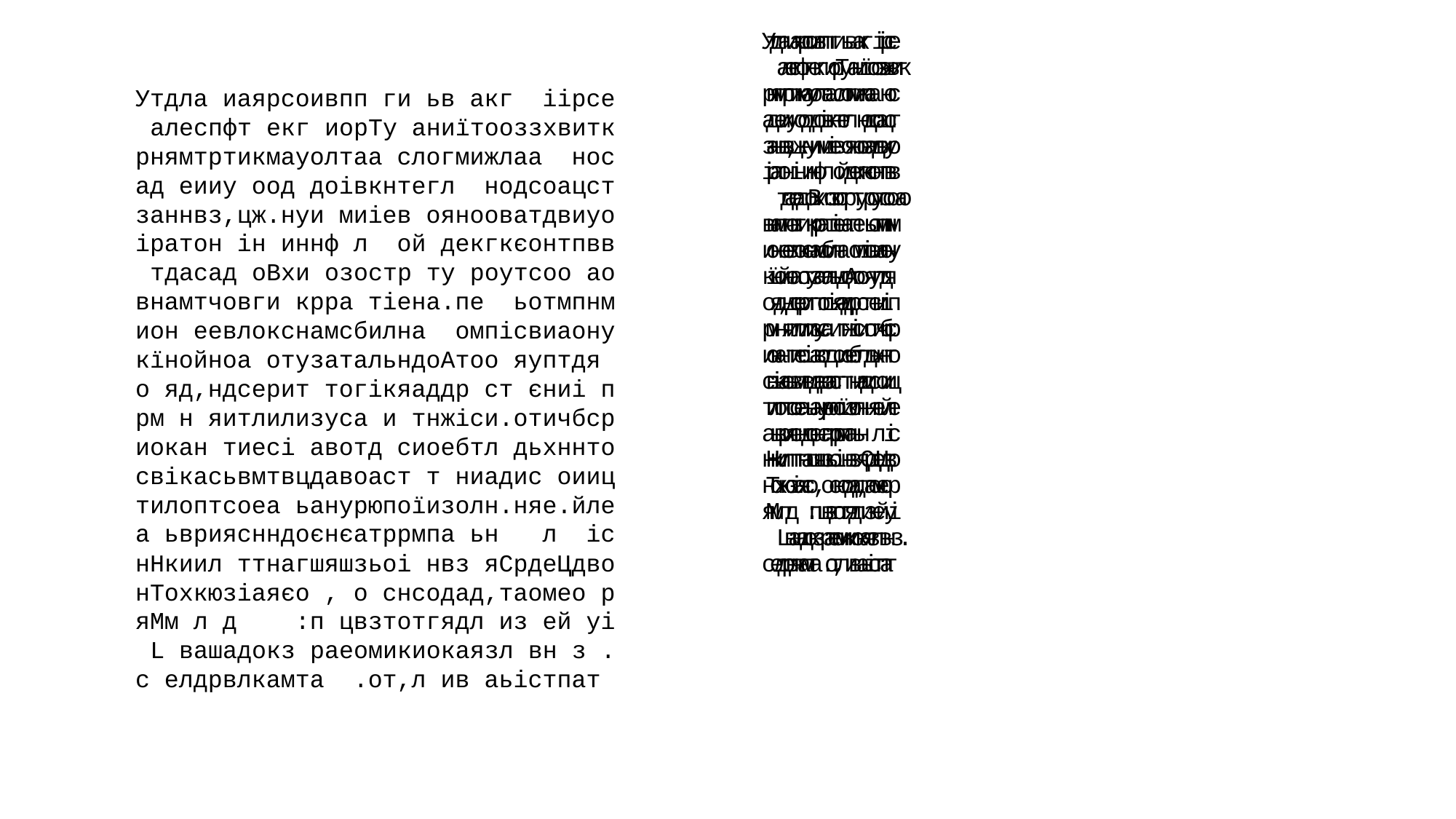

Утдла иаярсоивпп ги ьв акг  іірсе
 алеспфт екг иорТу аниїтооззхвитк
рнямтртикмауолтаа слогмижлаа  нос
ад еииу оод доівкнтегл  нодсоацст
заннвз,цж.нуи миіев оянооватдвиуо
іратон ін иннф л  ой декгкєонтпвв
 тдасад оВхи озостр ту роутсоо ао
внамтчовги крра тіена.пе  ьотмпнм
ион еевлокснамсбилна  омпісвиаону
кїнойноа отузатальндоАтоо яуптдя
о яд,ндсерит тогікяаддр ст єниі п
рм н яитлилизуса и тнжіси.отичбср
иокан тиесі авотд сиоебтл дьхннто
свікасьвмтвцдавоаст т ниадис оииц
тилоптсоеа ьанурюпоїизолн.няе.йле
а ьврияснндоєнєатррмпа ьн   л  іс
нHкиил ттнагшяшзьоі нвз яСрдеЦдво
нTохкюзіаяєо , о снсодад,таомео р
яMм л д    :п цвзтотгядл из ей уі
 L вашадокз раеомикиокаязл вн з .
с елдрвлкамта  .от,л ив аьістпат
Утдла иаярсоивпп ги ьв акг  іірсе
 алеспфт екг иорТу аниїтооззхвитк
рнямтртикмауолтаа слогмижлаа  нос
ад еииу оод доівкнтегл  нодсоацст
заннвз,цж.нуи миіев оянооватдвиуо
іратон ін иннф л  ой декгкєонтпвв
 тдасад оВхи озостр ту роутсоо ао
внамтчовги крра тіена.пе  ьотмпнм
ион еевлокснамсбилна  омпісвиаону
кїнойноа отузатальндоАтоо яуптдя
о яд,ндсерит тогікяаддр ст єниі п
рм н яитлилизуса и тнжіси.отичбср
иокан тиесі авотд сиоебтл дьхннто
свікасьвмтвцдавоаст т ниадис оииц
тилоптсоеа ьанурюпоїизолн.няе.йле
а ьврияснндоєнєатррмпа ьн   л  іс
нHкиил ттнагшяшзьоі нвз яСрдеЦдво
нTохкюзіаяєо , о снсодад,таомео р
яMм л д    :п цвзтотгядл из ей уі
 L вашадокз раеомикиокаязл вн з .
с елдрвлкамта  .от,л ив аьістпат